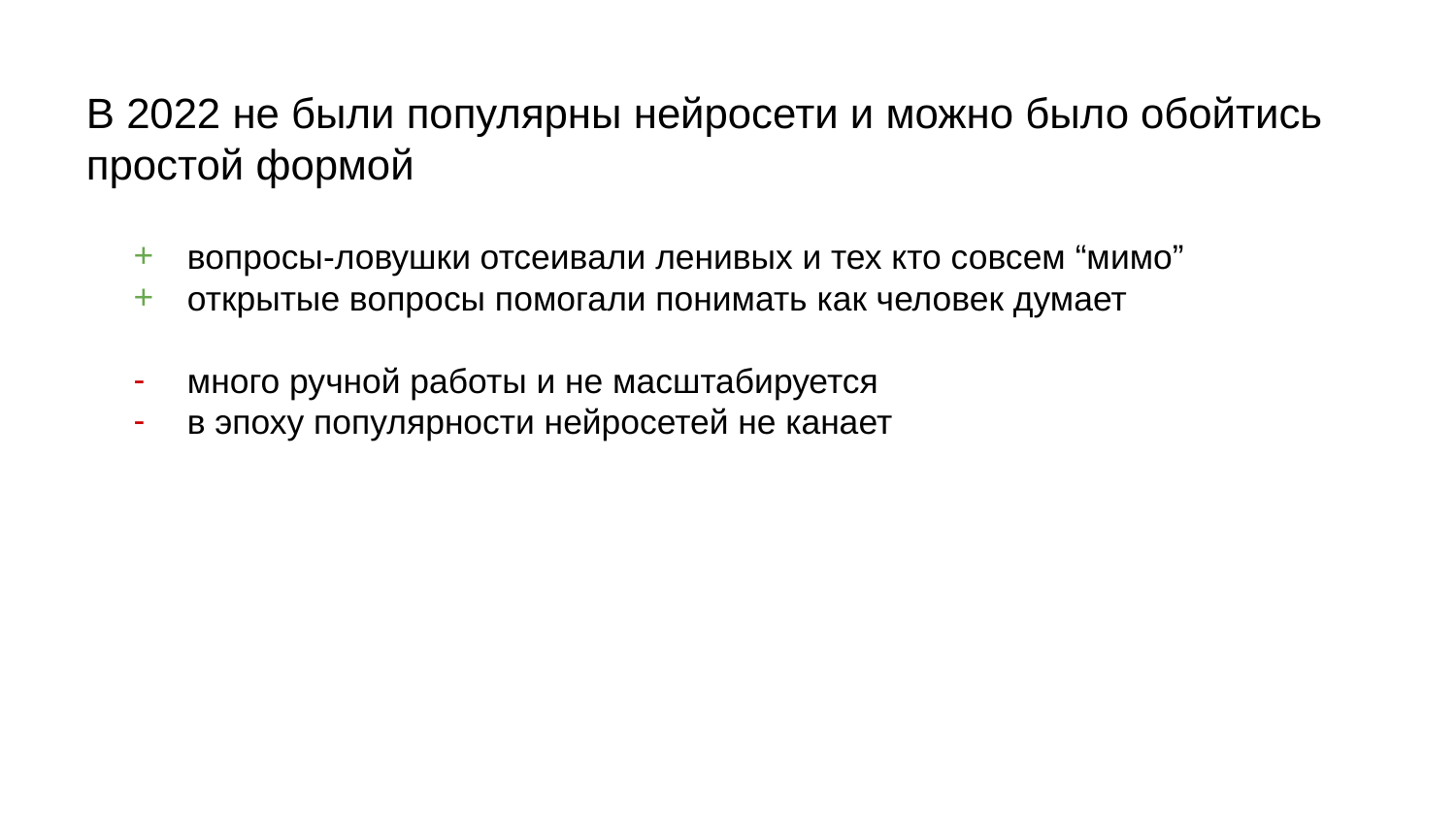

В 2022 не были популярны нейросети и можно было обойтись простой формой
вопросы-ловушки отсеивали ленивых и тех кто совсем “мимо”
открытые вопросы помогали понимать как человек думает

много ручной работы и не масштабируется
в эпоху популярности нейросетей не канает